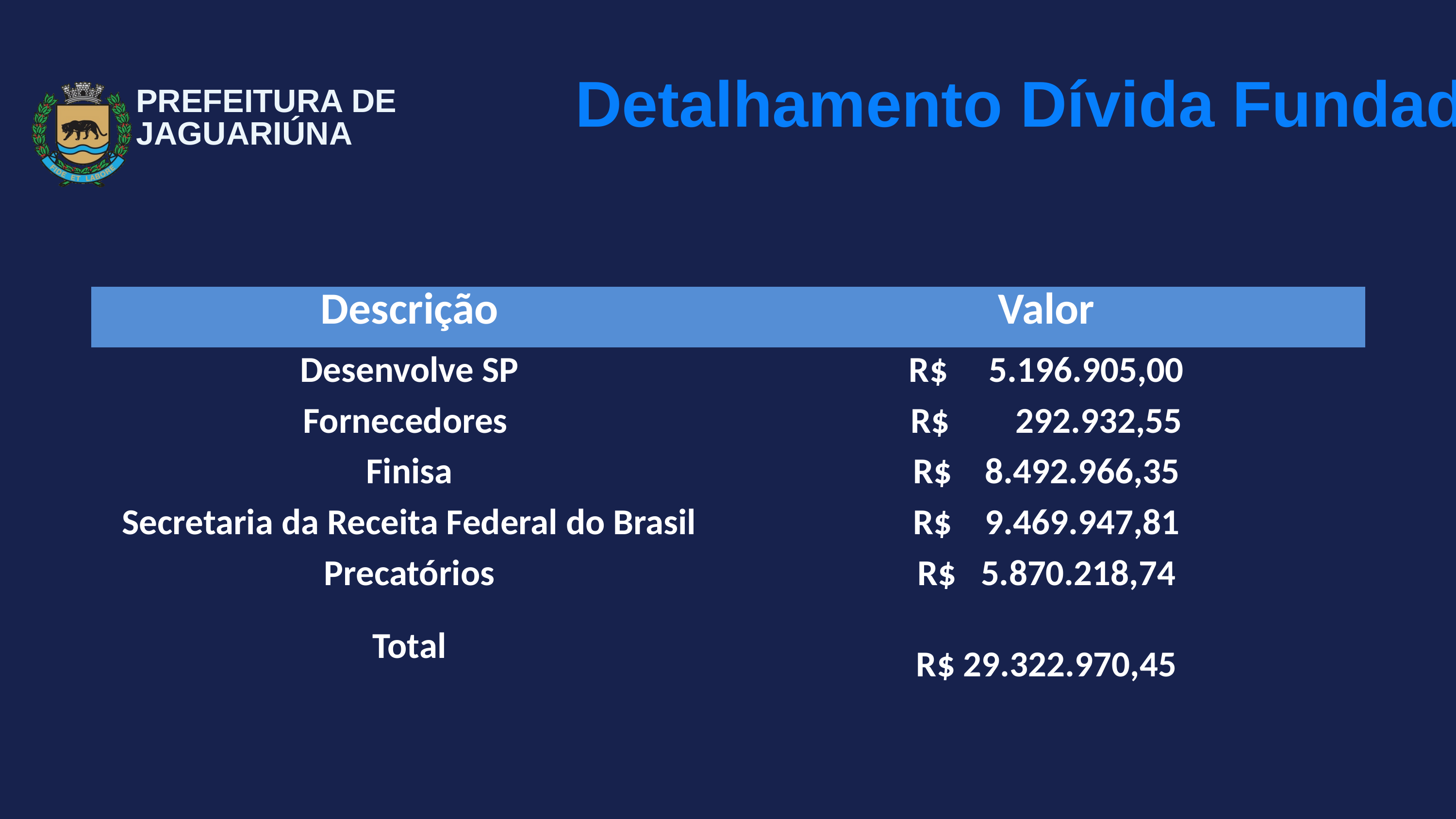

Detalhamento Dívida Fundada

PREFEITURA DE JAGUARIÚNA
| Descrição | Valor |
| --- | --- |
| Desenvolve SP | R$ 5.196.905,00 |
| Fornecedores | R$ 292.932,55 |
| Finisa | R$ 8.492.966,35 |
| Secretaria da Receita Federal do Brasil | R$ 9.469.947,81 |
| Precatórios | R$ 5.870.218,74 |
| Total | R$ 29.322.970,45 |